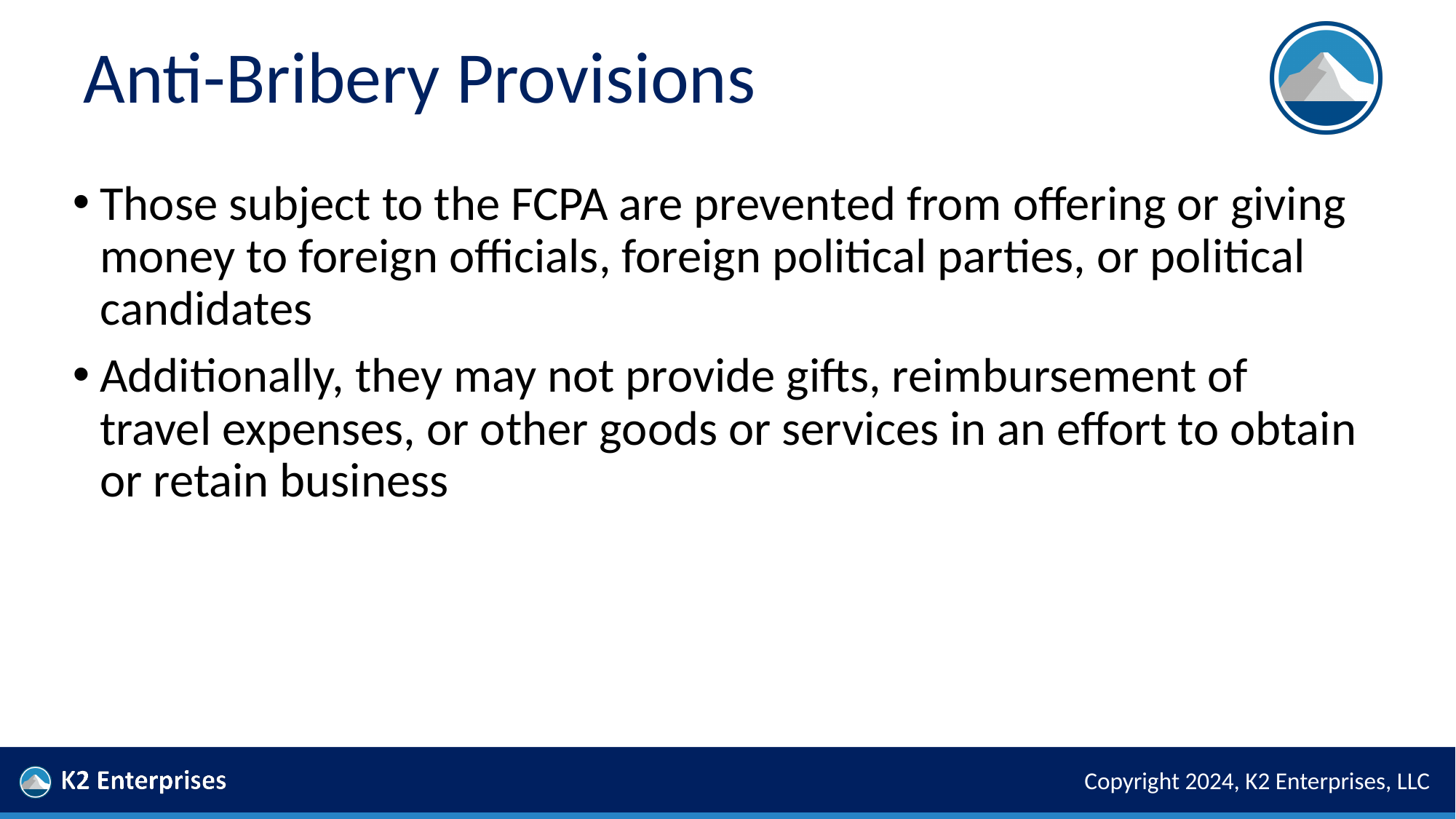

# Anti-Bribery Provisions
Those subject to the FCPA are prevented from offering or giving money to foreign officials, foreign political parties, or political candidates
Additionally, they may not provide gifts, reimbursement of travel expenses, or other goods or services in an effort to obtain or retain business